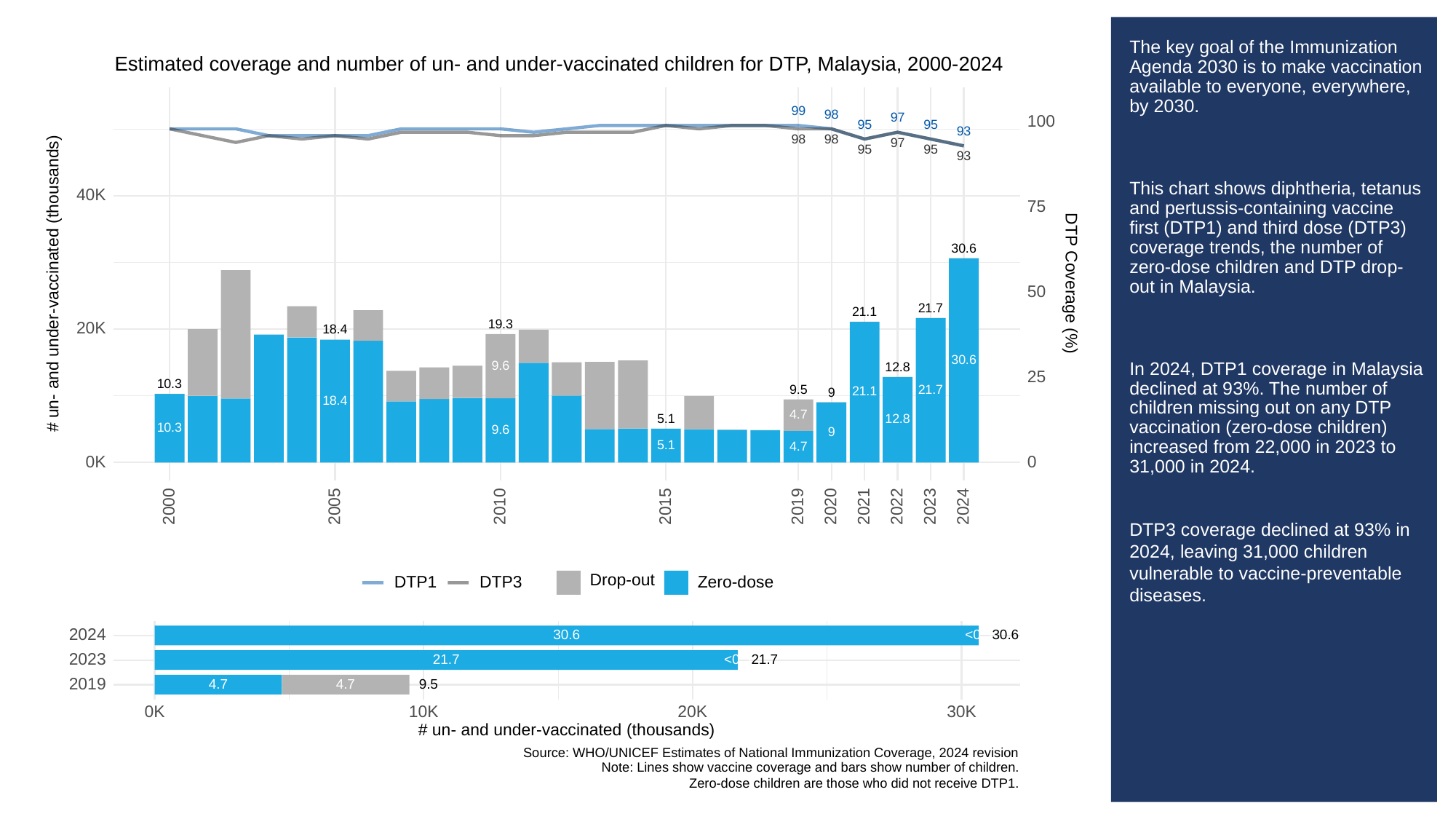

# The key goal of the Immunization Agenda 2030 is to make vaccination available to everyone, everywhere, by 2030.

This chart shows diphtheria, tetanus and pertussis-containing vaccine first (DTP1) and third dose (DTP3) coverage trends, the number of zero-dose children and DTP drop-out in Malaysia.

In 2024, DTP1 coverage in Malaysia declined at 93%. The number of children missing out on any DTP vaccination (zero-dose children) increased from 22,000 in 2023 to 31,000 in 2024.

DTP3 coverage declined at 93% in 2024, leaving 31,000 children vulnerable to vaccine-preventable diseases.

Estimated coverage and number of un- and under-vaccinated children for DTP, Malaysia, 2000-2024

99
98
97
100
95
95

93

98
98
97
95
95
93
40K

75
30.6

# un- and under-vaccinated (thousands)
DTP Coverage (%)
50
21.7

21.1

19.3

20K
18.4

30.6

9.6

12.8

25

10.3
9.5
21.7
21.1
9

18.4

4.7
5.1
12.8
10.3
9.6
9

5.1
4.7
0K
0

2023
2000
2005
2010
2015
2019
2020
2021
2022
2024

Drop-out
DTP3
Zero-dose
DTP1

2024
30.6
30.6
<0.5

2023
<0.5
21.7
21.7

2019
9.5
4.7
4.7

30K
0K
10K
20K
# un- and under-vaccinated (thousands)
Source: WHO/UNICEF Estimates of National Immunization Coverage, 2024 revision
Note: Lines show vaccine coverage and bars show number of children.
Zero-dose children are those who did not receive DTP1.